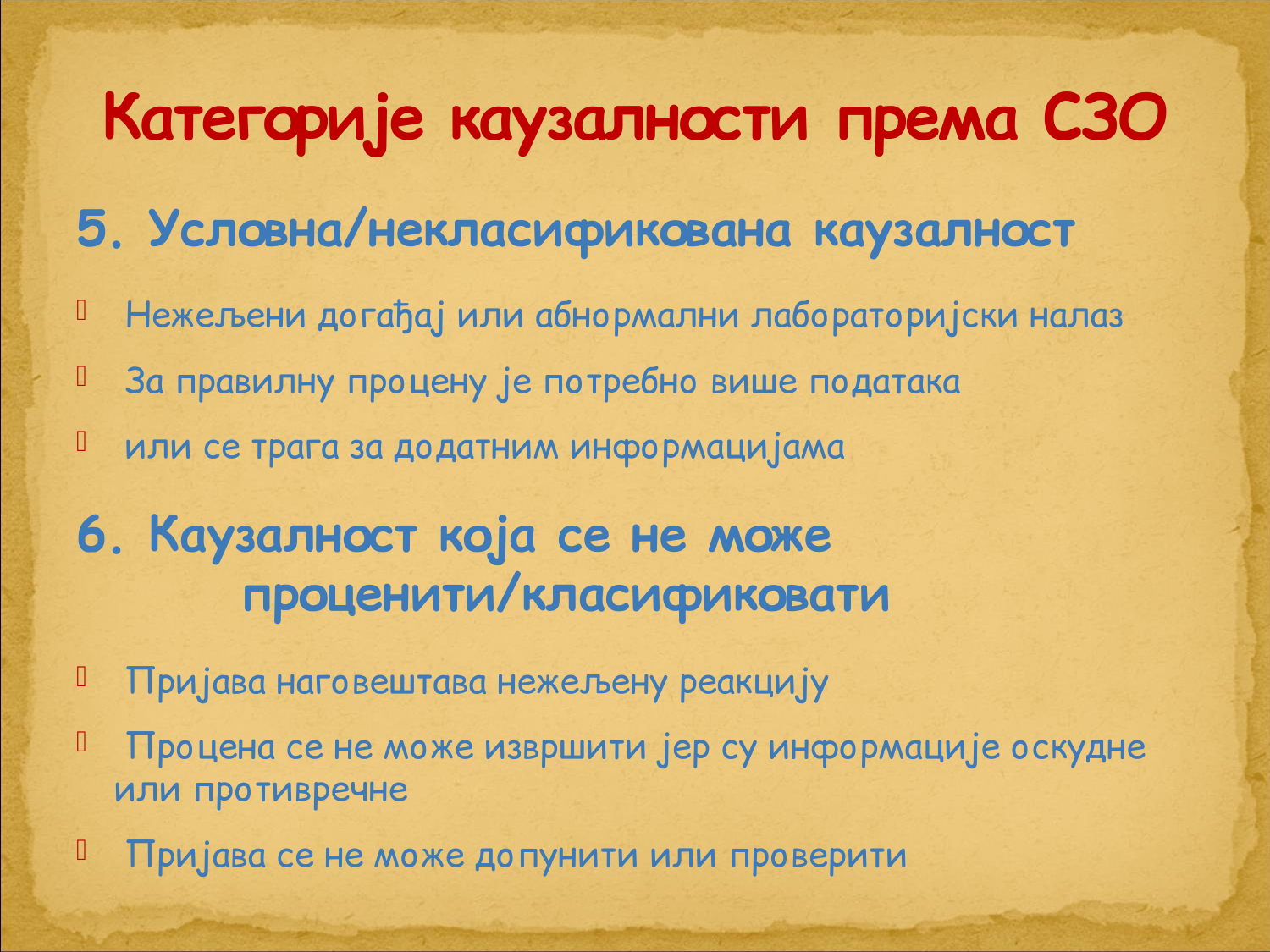

# Категорије каузалности према СЗО
5. Условна/некласификована каузалност

 Нежељени догађај или абнормални лабораторијски налаз

 За правилну процену је потребно више података

 или се трага за додатним информацијама

6. Каузалност која се не може               	проценити/класификовати

 Пријава наговештава нежељену реакцију

 Процена се не може извршити јер су информације оскудне   или противречне

 Пријава се не може допунити или проверити